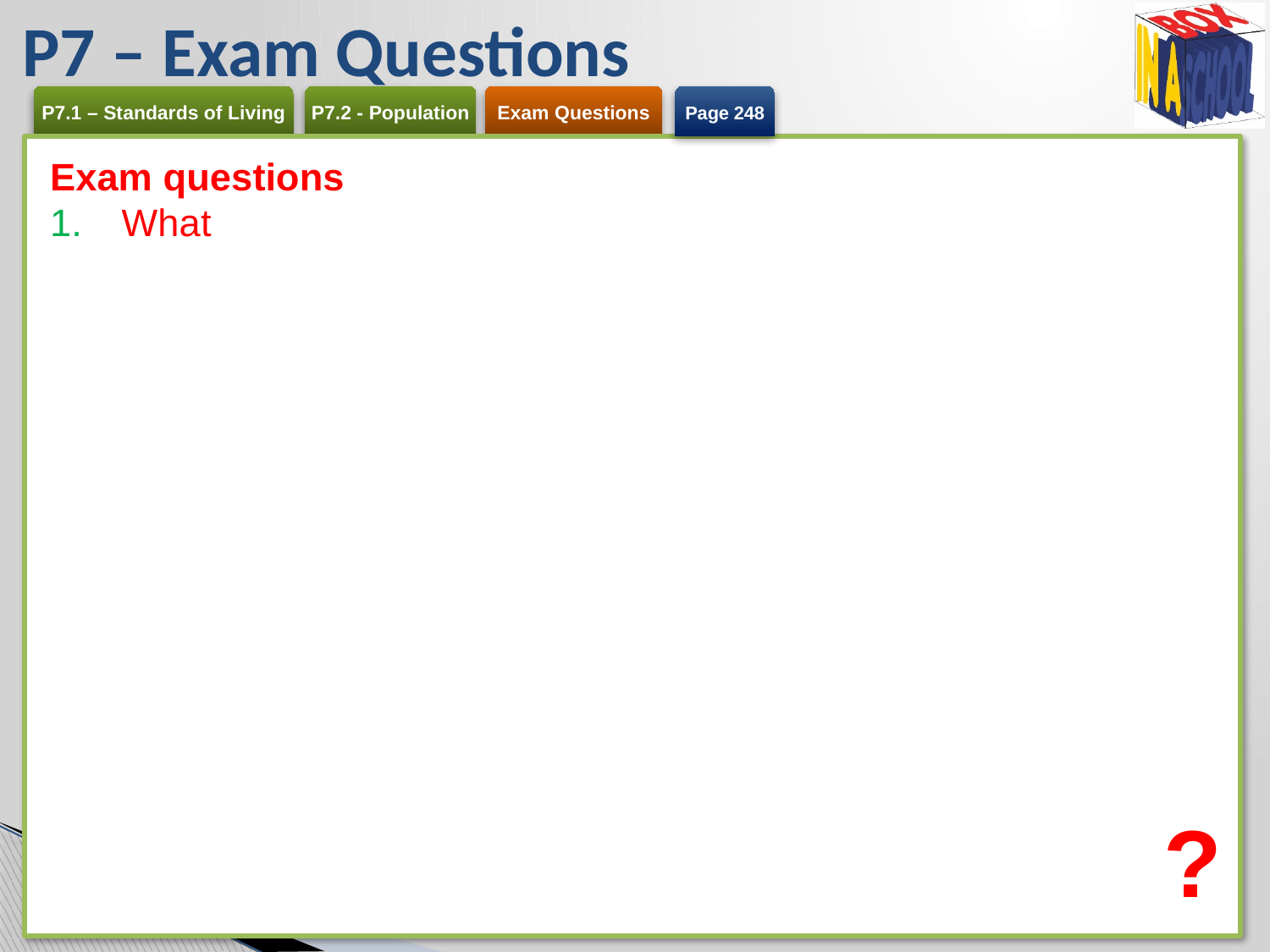

# P7 – Exam Questions
Page 248
Exam questions
What
?